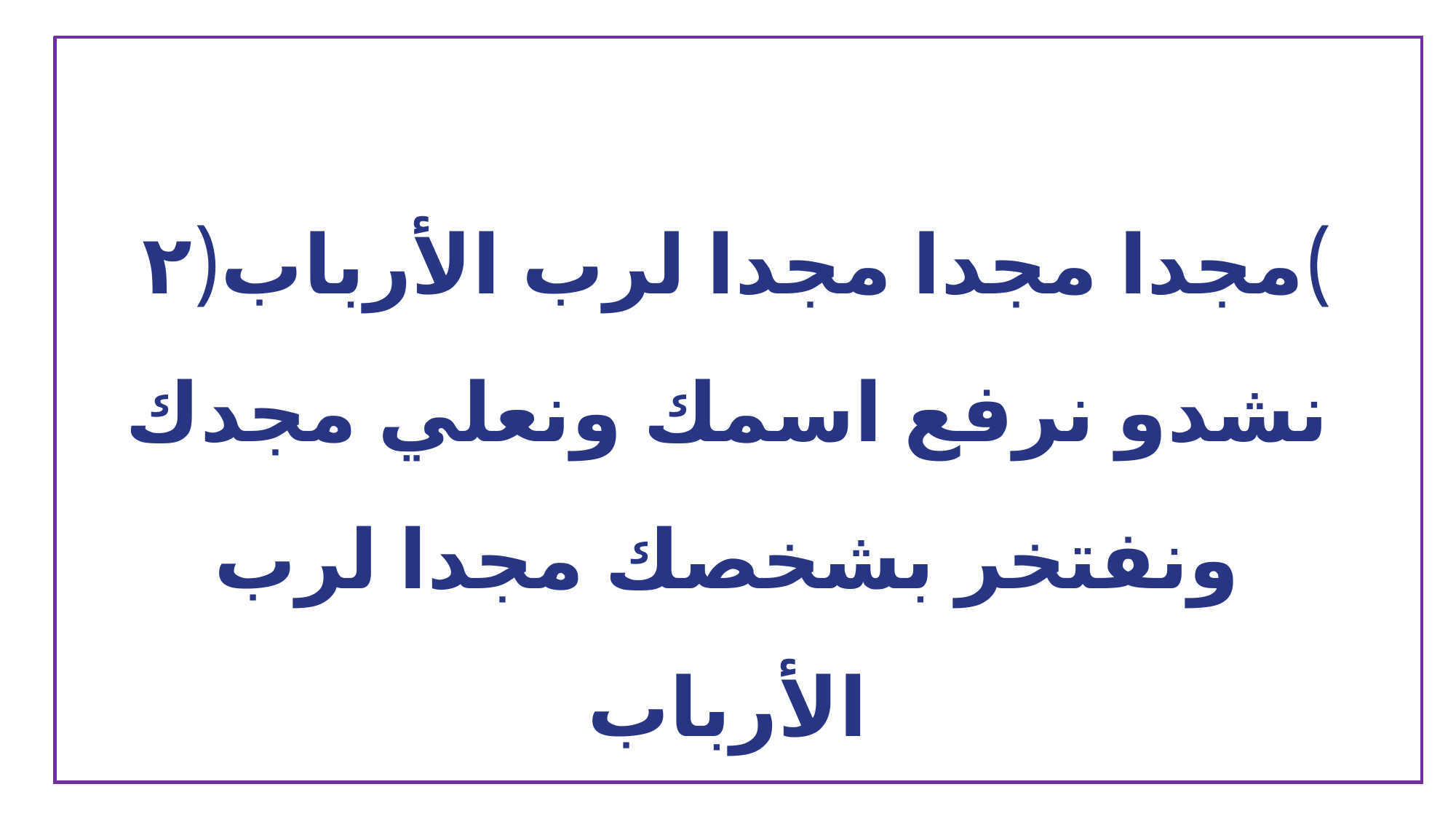

)مجدا مجدا مجدا لرب الأرباب(٢
نشدو نرفع اسمك ونعلي مجدك
ونفتخر بشخصك مجدا لرب الأرباب